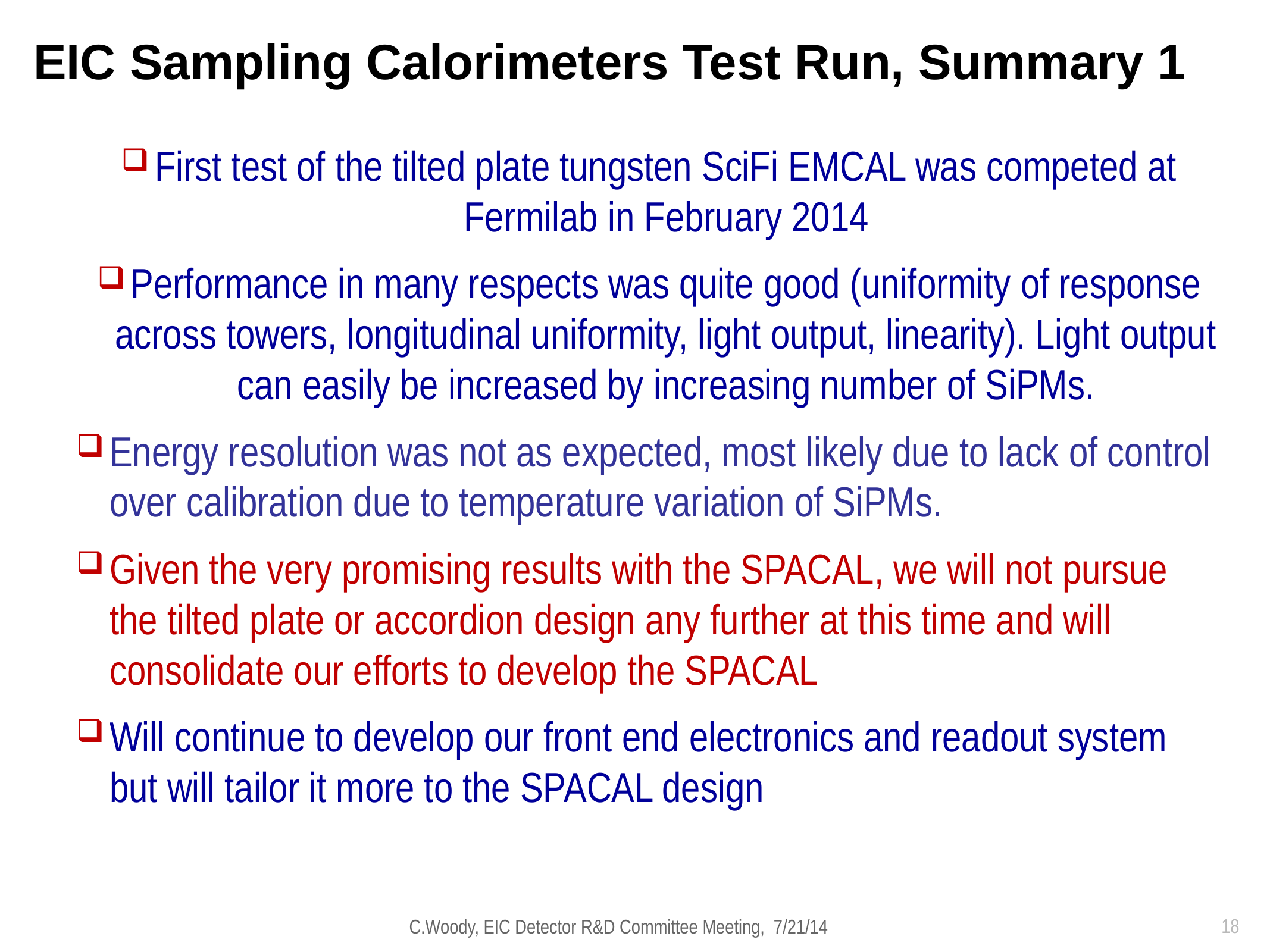

EIC Sampling Calorimeters Test Run, Summary 1
First test of the tilted plate tungsten SciFi EMCAL was competed at Fermilab in February 2014

Performance in many respects was quite good (uniformity of response across towers, longitudinal uniformity, light output, linearity). Light output can easily be increased by increasing number of SiPMs.

Energy resolution was not as expected, most likely due to lack of control over calibration due to temperature variation of SiPMs.

Given the very promising results with the SPACAL, we will not pursue the tilted plate or accordion design any further at this time and will consolidate our efforts to develop the SPACAL

Will continue to develop our front end electronics and readout system but will tailor it more to the SPACAL design

C.Woody, EIC Detector R&D Committee Meeting,  7/21/14
18